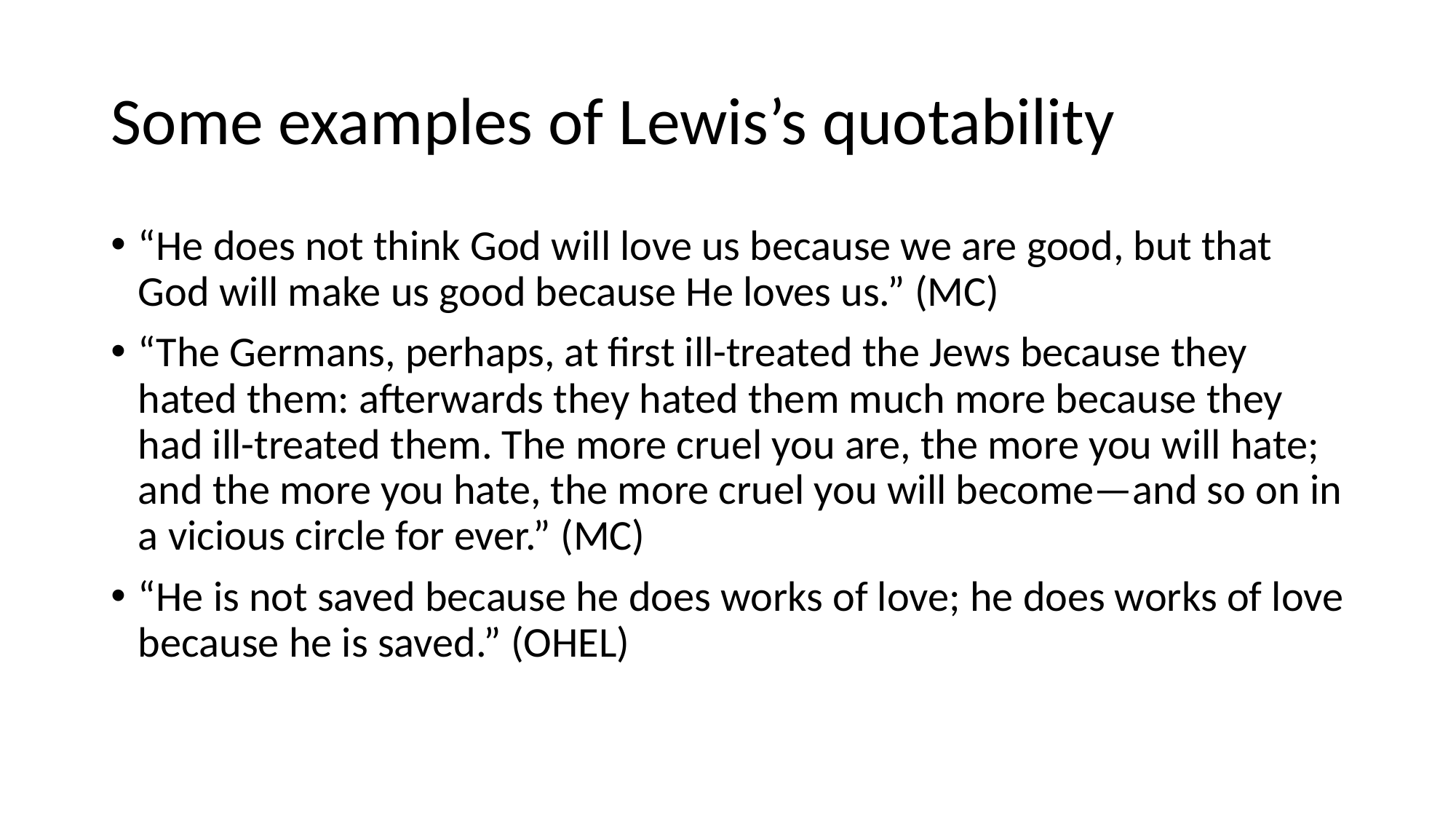

# Some examples of Lewis’s quotability
“He does not think God will love us because we are good, but that God will make us good because He loves us.” (MC)
“The Germans, perhaps, at first ill-treated the Jews because they hated them: afterwards they hated them much more because they had ill-treated them. The more cruel you are, the more you will hate; and the more you hate, the more cruel you will become—and so on in a vicious circle for ever.” (MC)
“He is not saved because he does works of love; he does works of love because he is saved.” (OHEL)